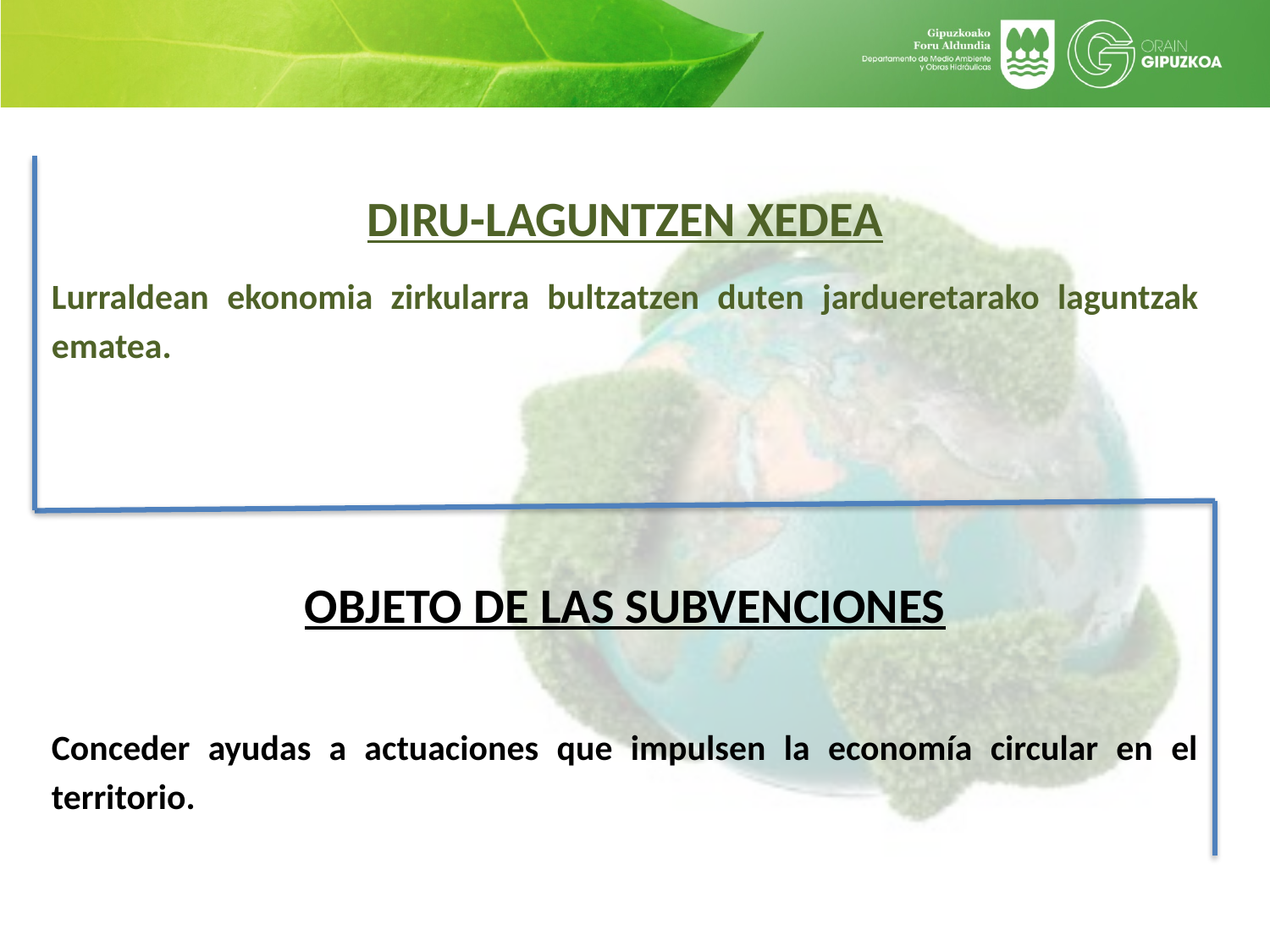

DIRU-LAGUNTZEN XEDEA
Lurraldean ekonomia zirkularra bultzatzen duten jardueretarako laguntzak ematea.

OBJETO DE LAS SUBVENCIONES

Conceder ayudas a actuaciones que impulsen la economía circular en el territorio.